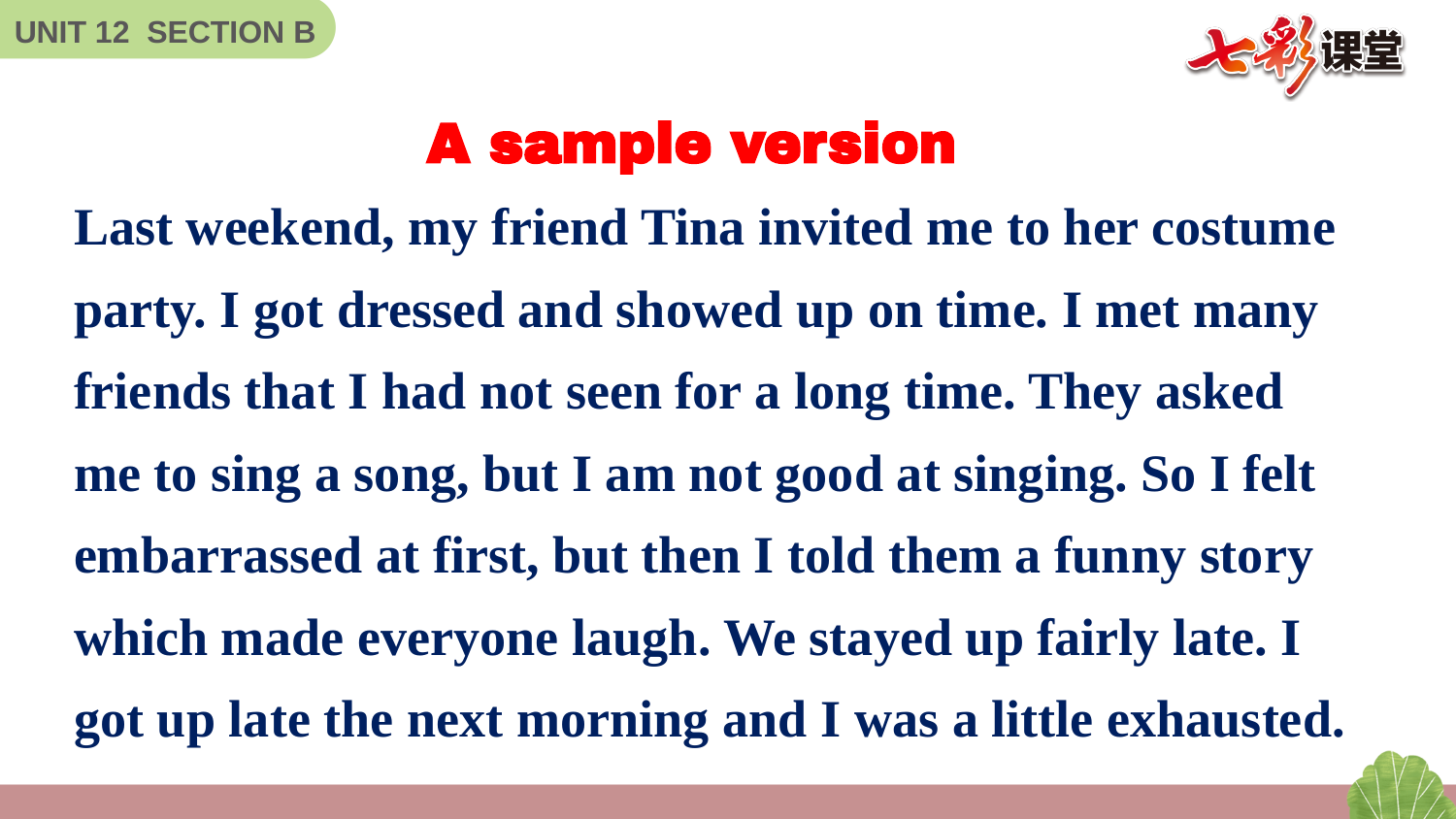

A sample version
Last weekend, my friend Tina invited me to her costume
party. I got dressed and showed up on time. I met many
friends that I had not seen for a long time. They asked
me to sing a song, but I am not good at singing. So I felt
embarrassed at first, but then I told them a funny story
which made everyone laugh. We stayed up fairly late. I
got up late the next morning and I was a little exhausted.